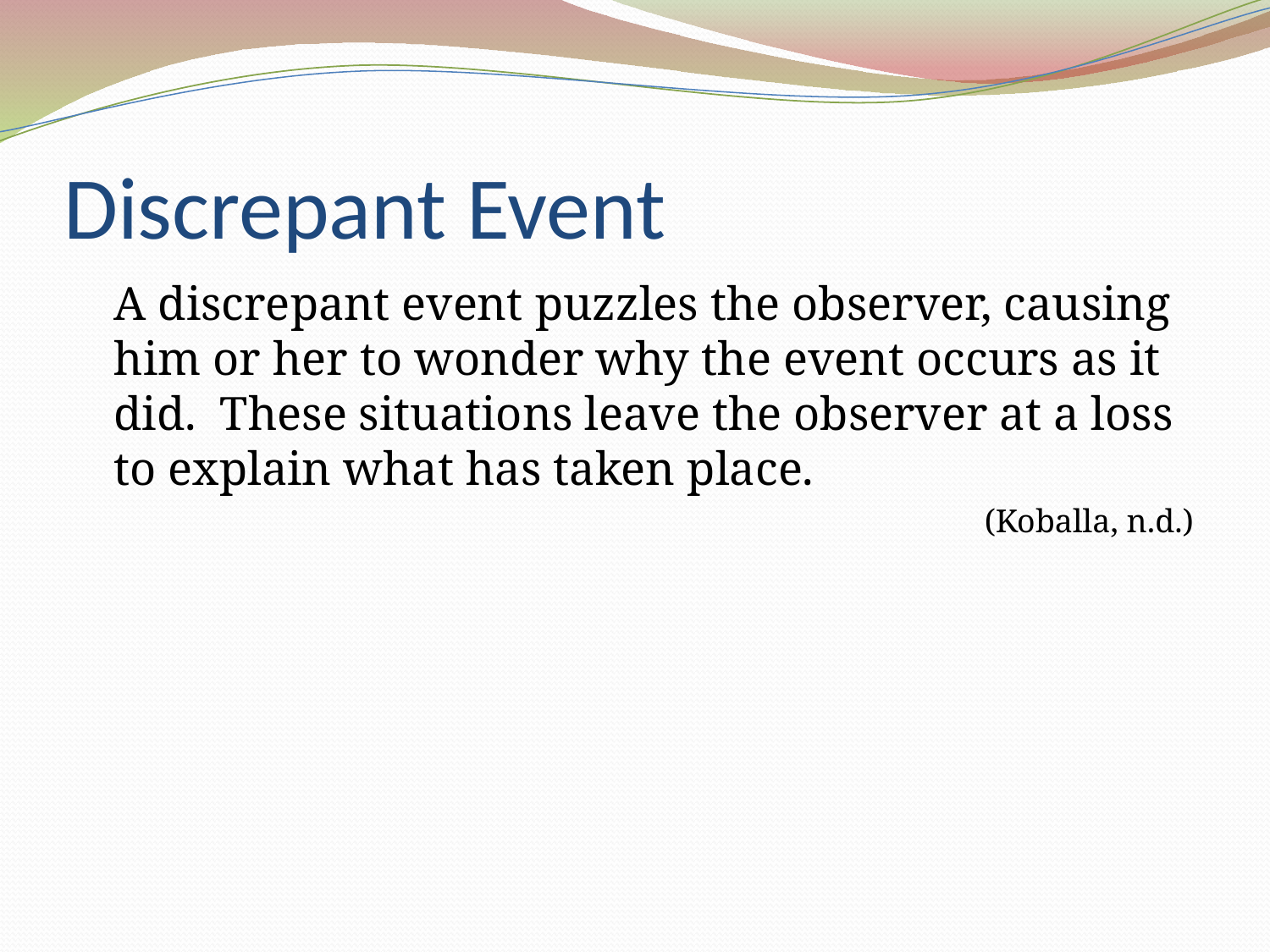

# Discrepant Event
	A discrepant event puzzles the observer, causing him or her to wonder why the event occurs as it did.  These situations leave the observer at a loss to explain what has taken place.
(Koballa, n.d.)